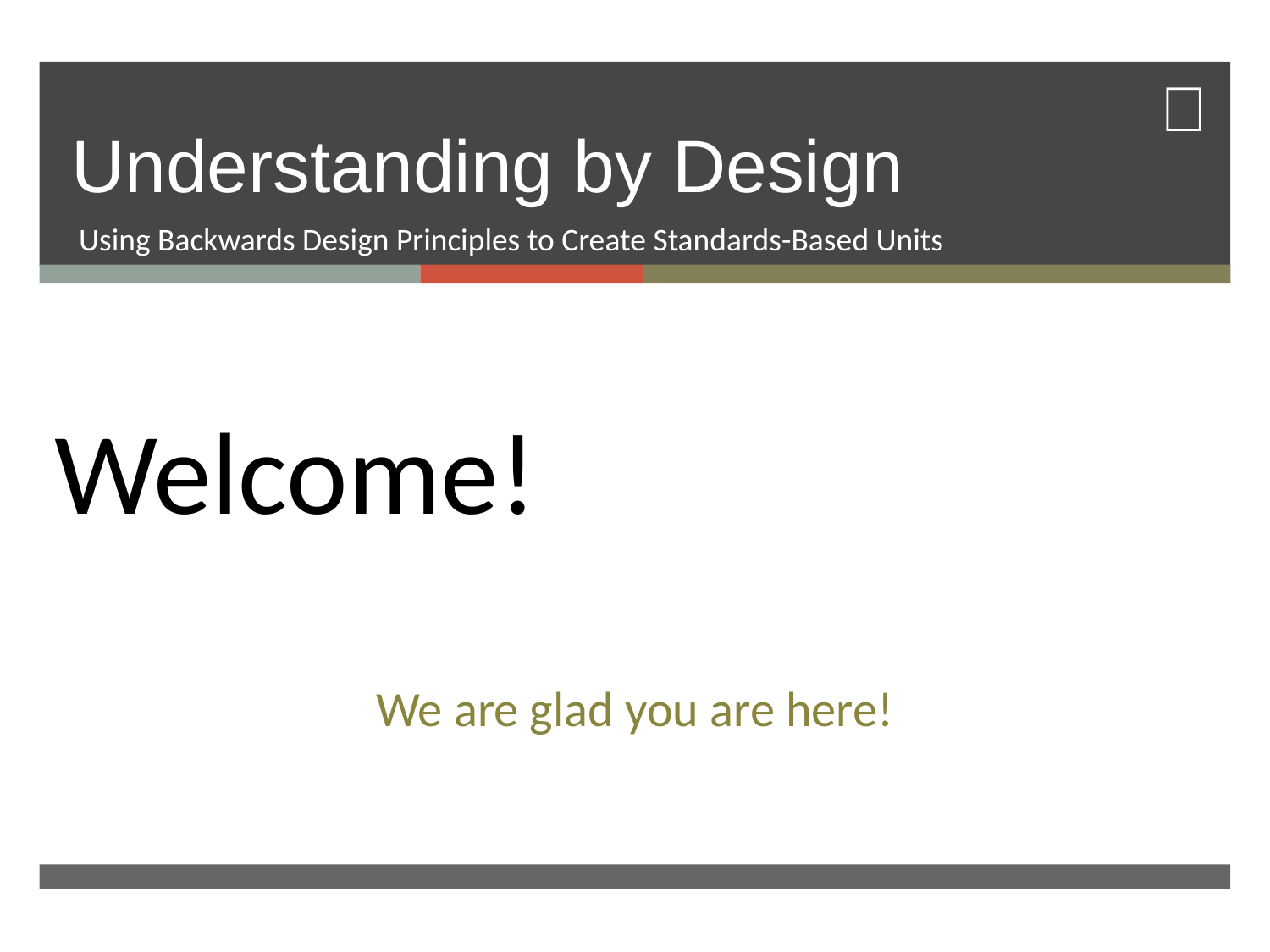

# Understanding by Design
Using Backwards Design Principles to Create Standards-Based Units
Welcome!

We are glad you are here!